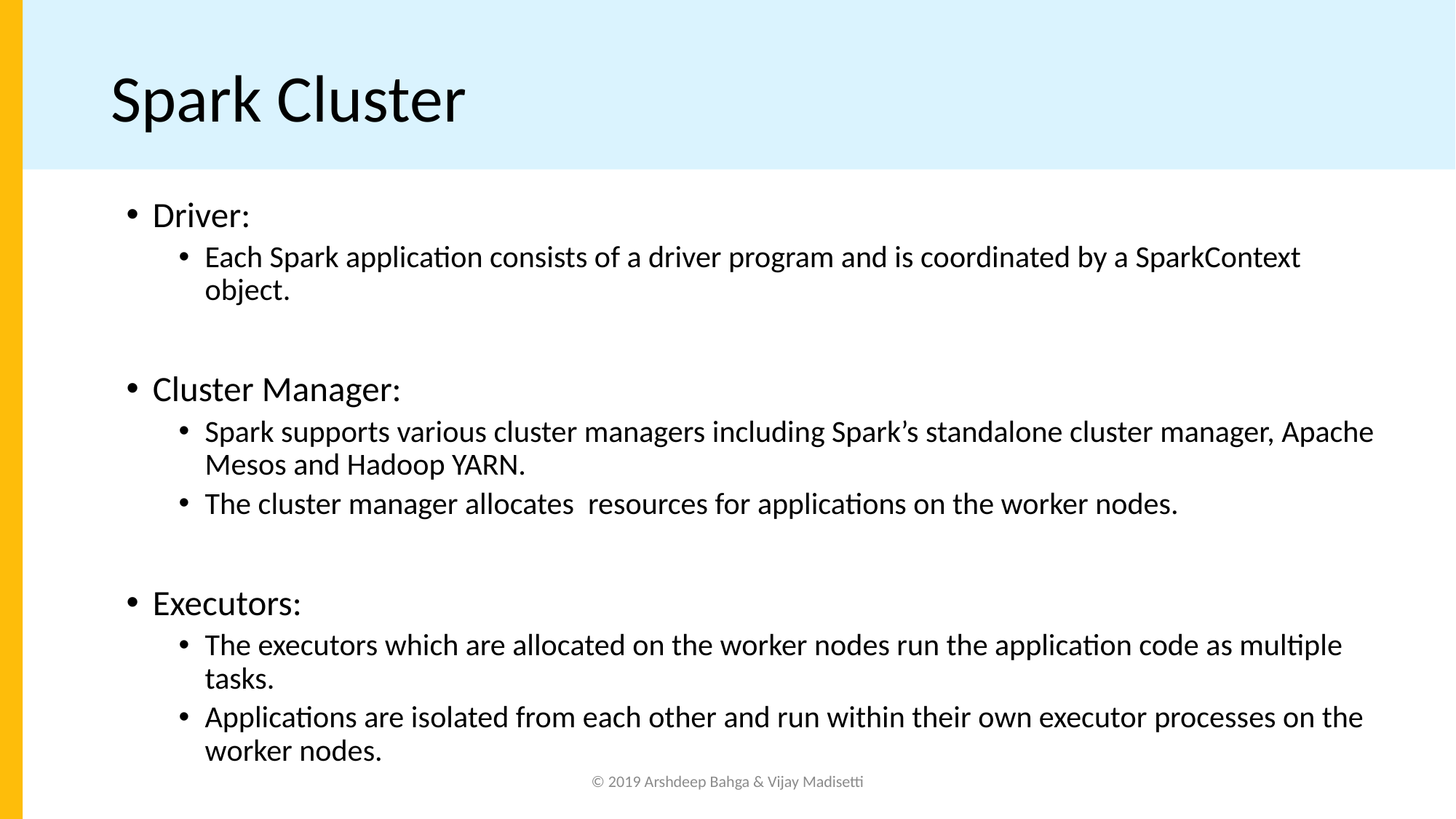

# Spark Cluster
Driver:
Each Spark application consists of a driver program and is coordinated by a SparkContext object.

Cluster Manager:
Spark supports various cluster managers including Spark’s standalone cluster manager, Apache Mesos and Hadoop YARN.
The cluster manager allocates  resources for applications on the worker nodes.

Executors:
The executors which are allocated on the worker nodes run the application code as multiple tasks.
Applications are isolated from each other and run within their own executor processes on the worker nodes.
© 2019 Arshdeep Bahga & Vijay Madisetti